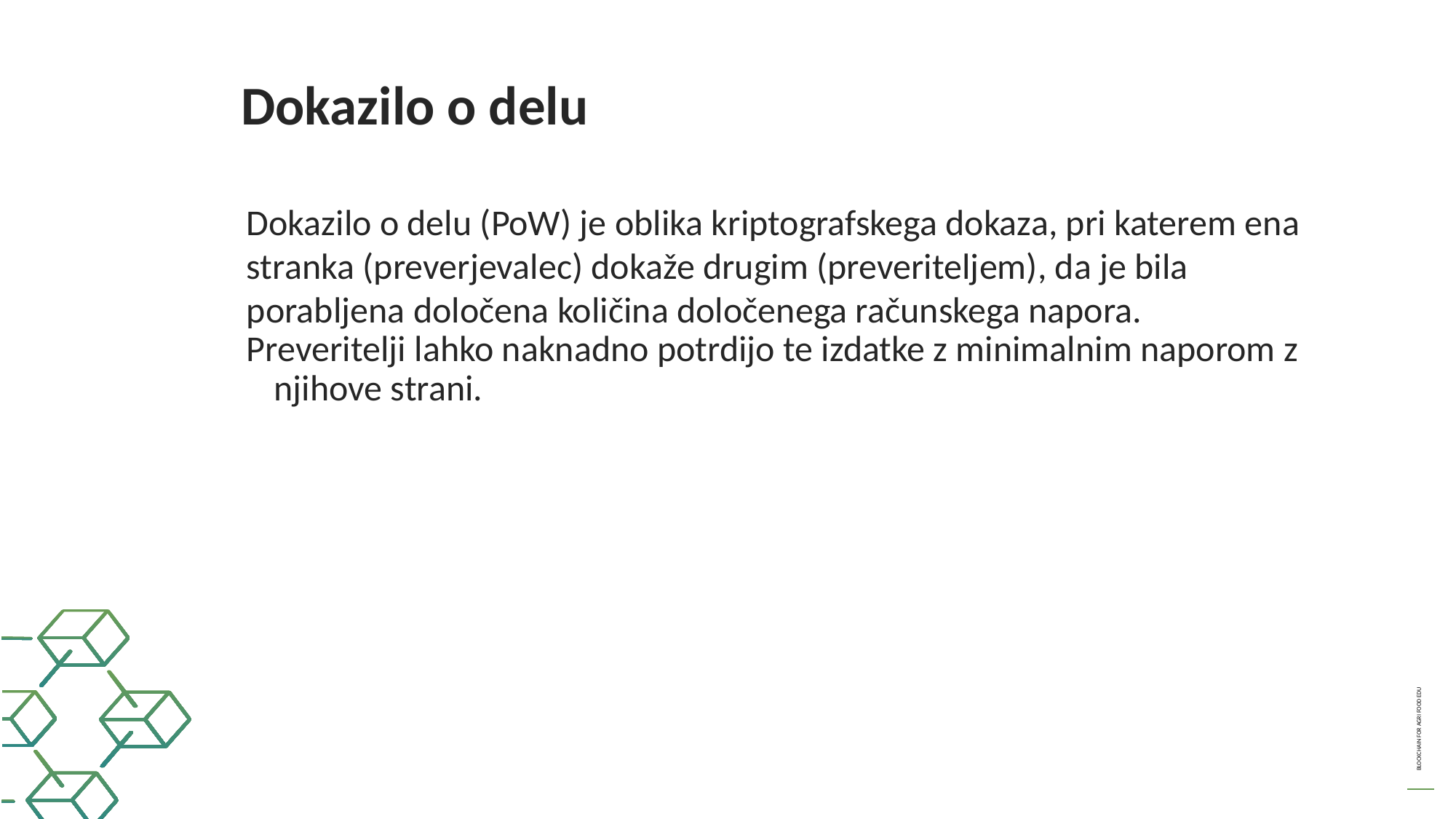

Dokazilo o delu
Dokazilo o delu (PoW) je oblika kriptografskega dokaza, pri katerem ena stranka (preverjevalec) dokaže drugim (preveriteljem), da je bila porabljena določena količina določenega računskega napora.
Preveritelji lahko naknadno potrdijo te izdatke z minimalnim naporom z njihove strani.